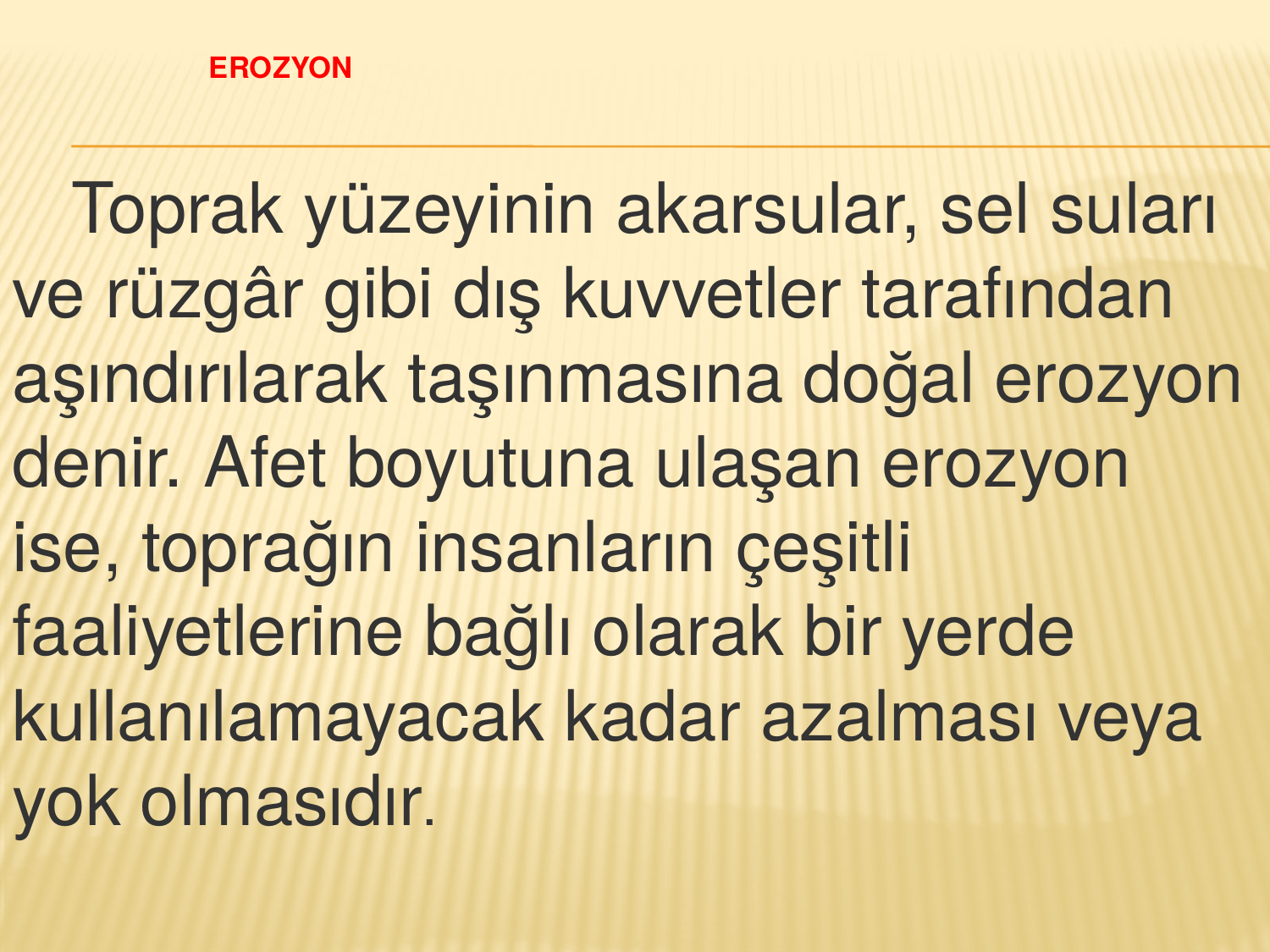

# Erozyon
   Toprak yüzeyinin akarsular, sel suları ve rüzgâr gibi dış kuvvetler tarafından aşındırılarak taşınmasına doğal erozyon denir. Afet boyutuna ulaşan erozyon ise, top­rağın insanların çeşitli faaliyetlerine bağlı olarak bir yerde kullanılamayacak kadar azalması veya yok ol­masıdır.